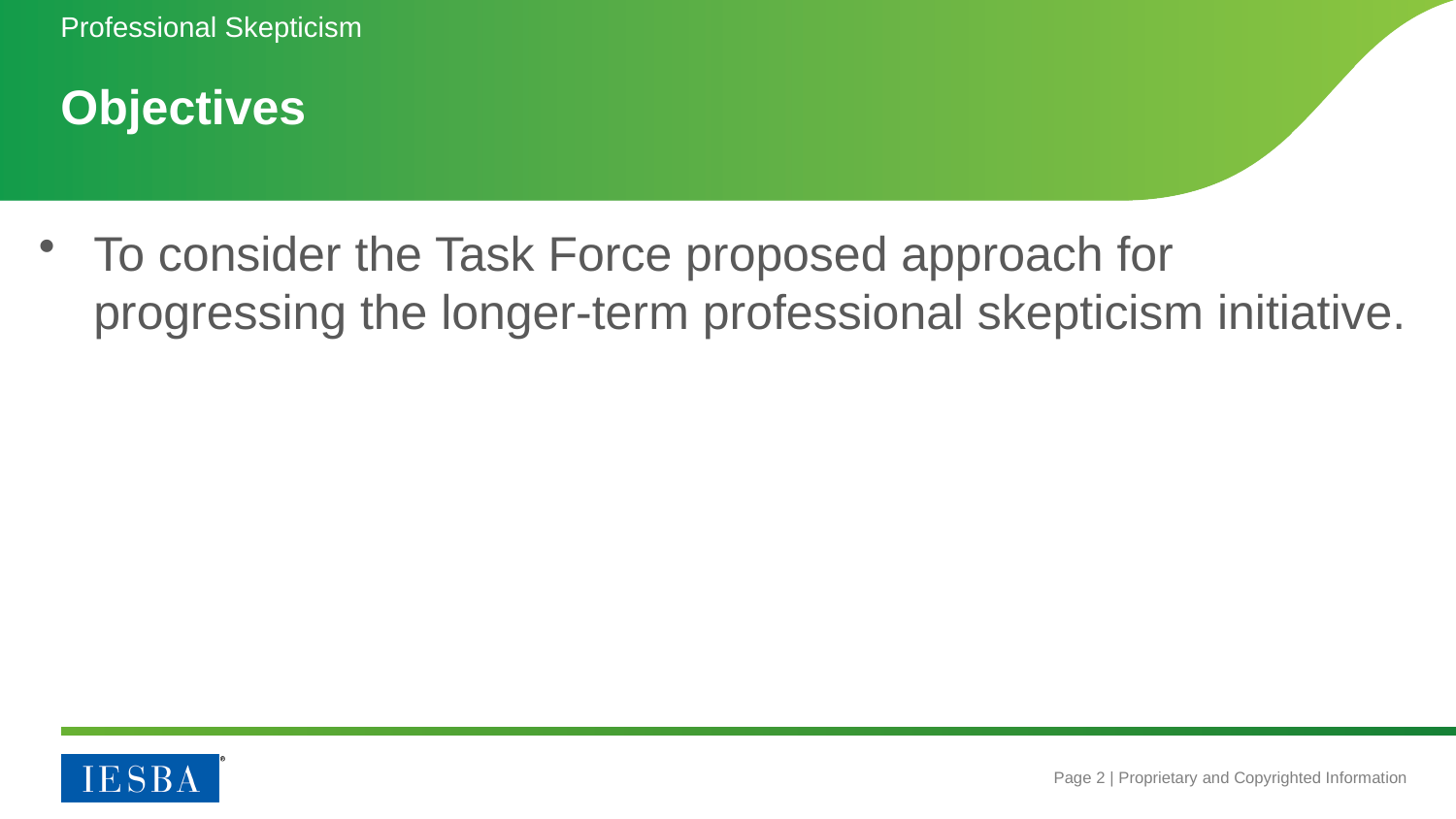

Professional Skepticism
# Objectives
To consider the Task Force proposed approach for progressing the longer-term professional skepticism initiative.